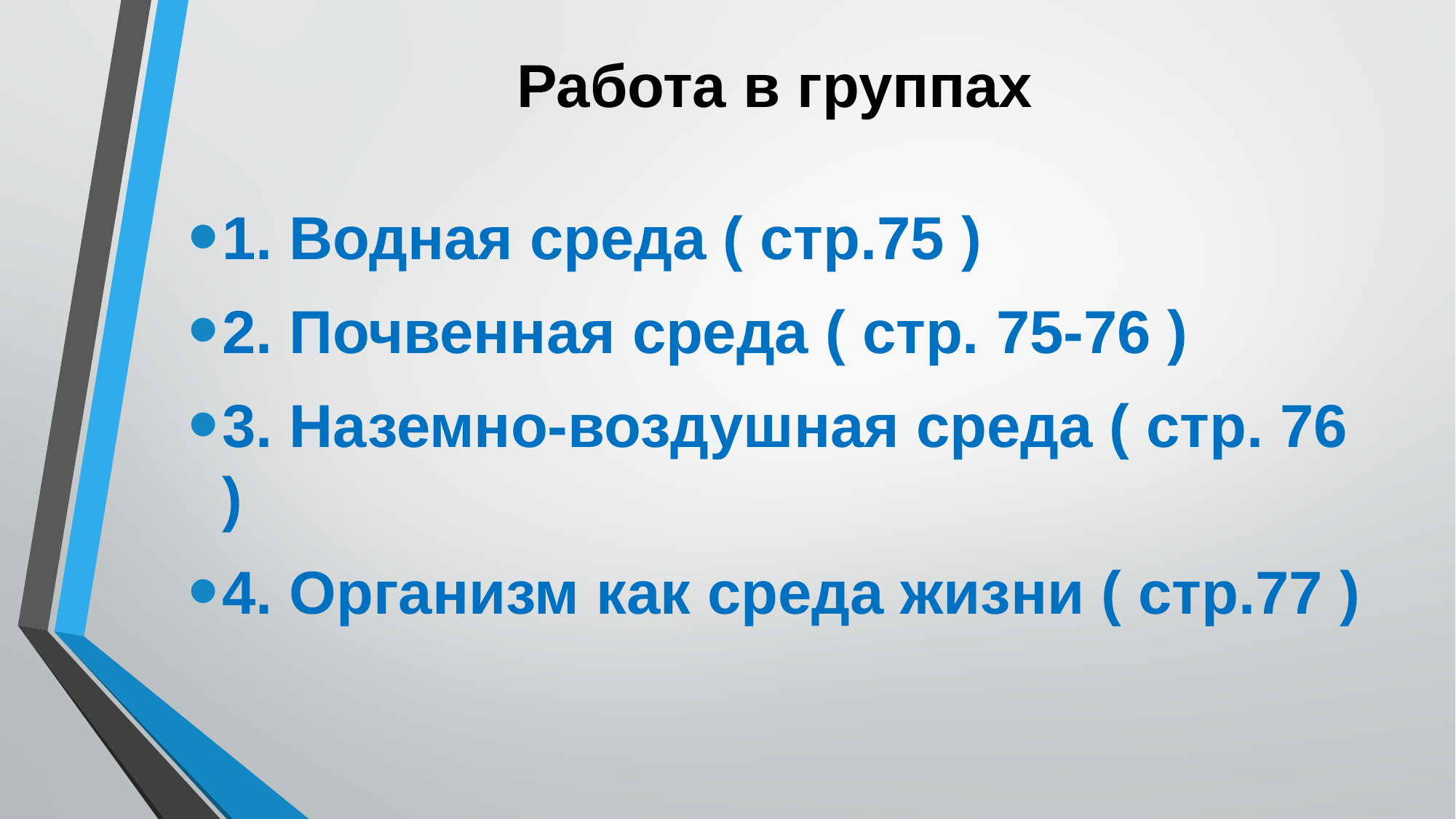

# Работа в группах
1. Водная среда ( стр.75 )
2. Почвенная среда ( стр. 75-76 )
3. Наземно-воздушная среда ( стр. 76 )
4. Организм как среда жизни ( стр.77 )